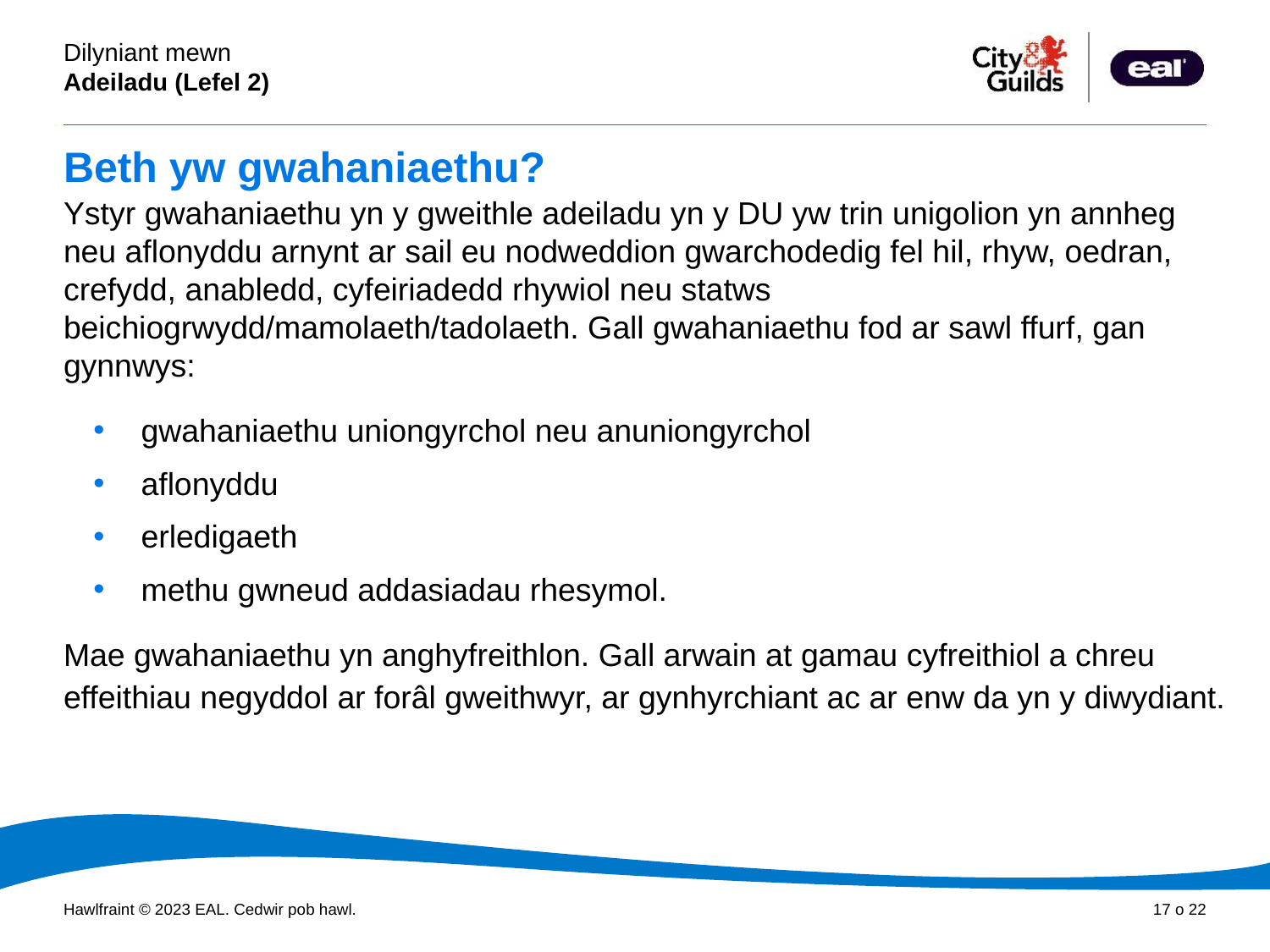

# Beth yw gwahaniaethu?
Ystyr gwahaniaethu yn y gweithle adeiladu yn y DU yw trin unigolion yn annheg neu aflonyddu arnynt ar sail eu nodweddion gwarchodedig fel hil, rhyw, oedran, crefydd, anabledd, cyfeiriadedd rhywiol neu statws beichiogrwydd/mamolaeth/tadolaeth. Gall gwahaniaethu fod ar sawl ffurf, gan gynnwys:
gwahaniaethu uniongyrchol neu anuniongyrchol
aflonyddu
erledigaeth
methu gwneud addasiadau rhesymol.
Mae gwahaniaethu yn anghyfreithlon. Gall arwain at gamau cyfreithiol a chreu effeithiau negyddol ar forâl gweithwyr, ar gynhyrchiant ac ar enw da yn y diwydiant.